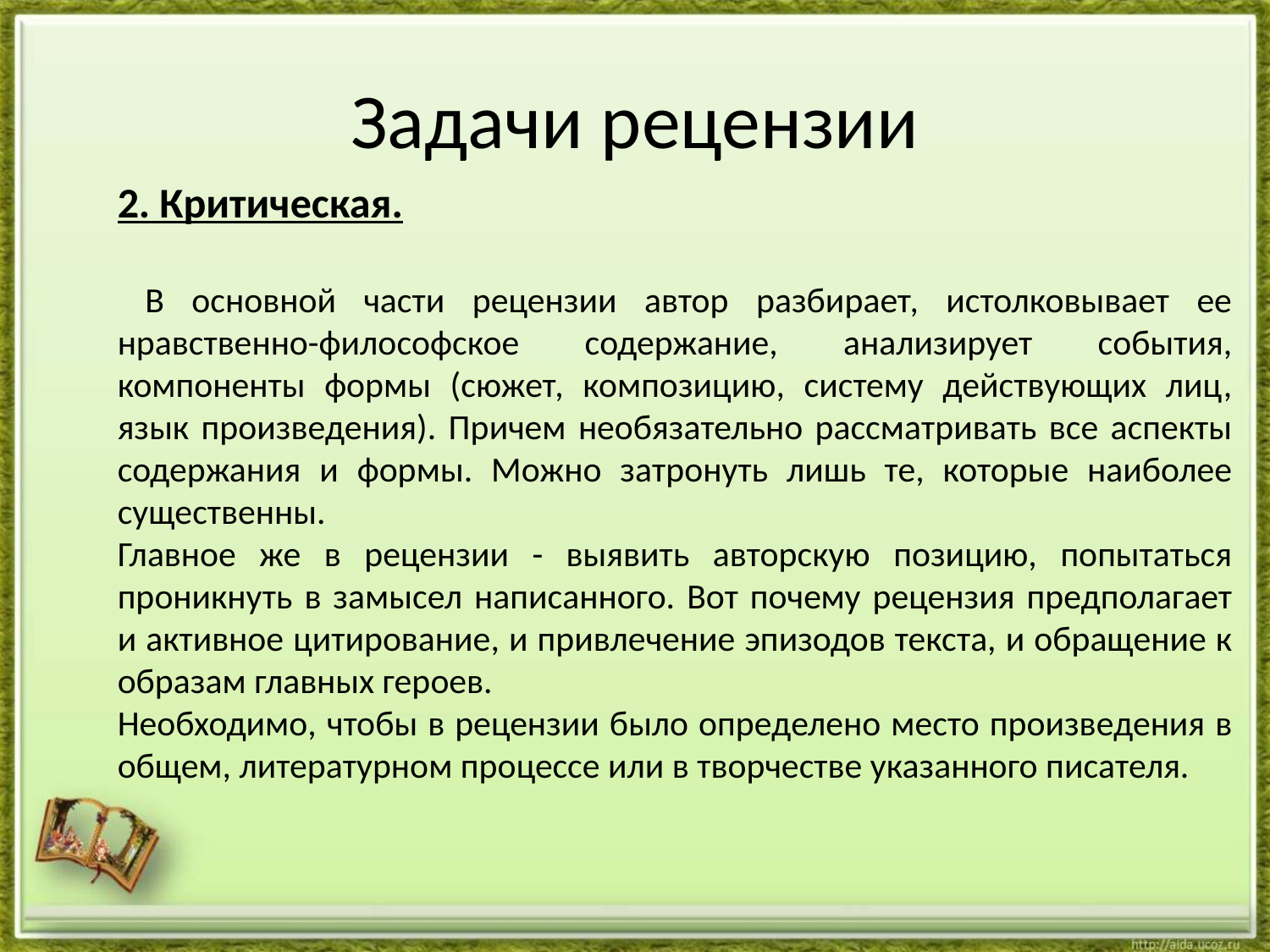

# Задачи рецензии
2. Критическая.

 В основной части рецензии автор разбирает, истолковывает ее нравственно-философское содержание, анализирует события, компоненты формы (сюжет, композицию, систему действующих лиц, язык произведения). Причем необязательно рассматривать все аспекты содержания и формы. Можно затронуть лишь те, которые наиболее существенны.
Главное же в рецензии - выявить авторскую позицию, попытаться проникнуть в замысел написанного. Вот почему рецензия предполагает и активное цитирование, и привлечение эпизодов текста, и обращение к образам главных героев.
Необходимо, чтобы в рецензии было определено место произведения в общем, литературном процессе или в творчестве указанного писателя.